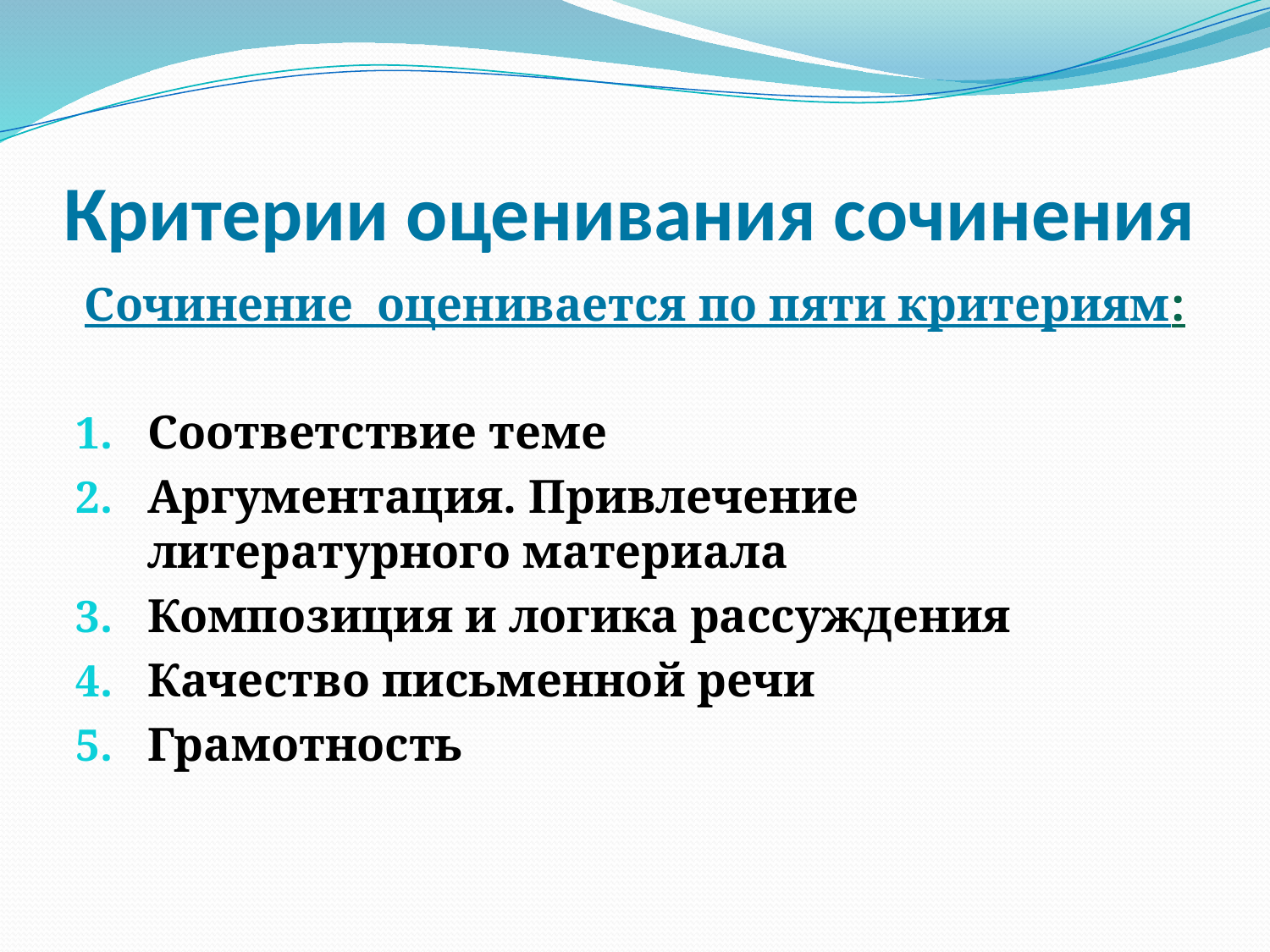

# Критерии оценивания сочинения
Сочинение  оценивается по пяти критериям:

Соответствие теме
Аргументация. Привлечение литературного материала
Композиция и логика рассуждения
Качество письменной речи
Грамотность